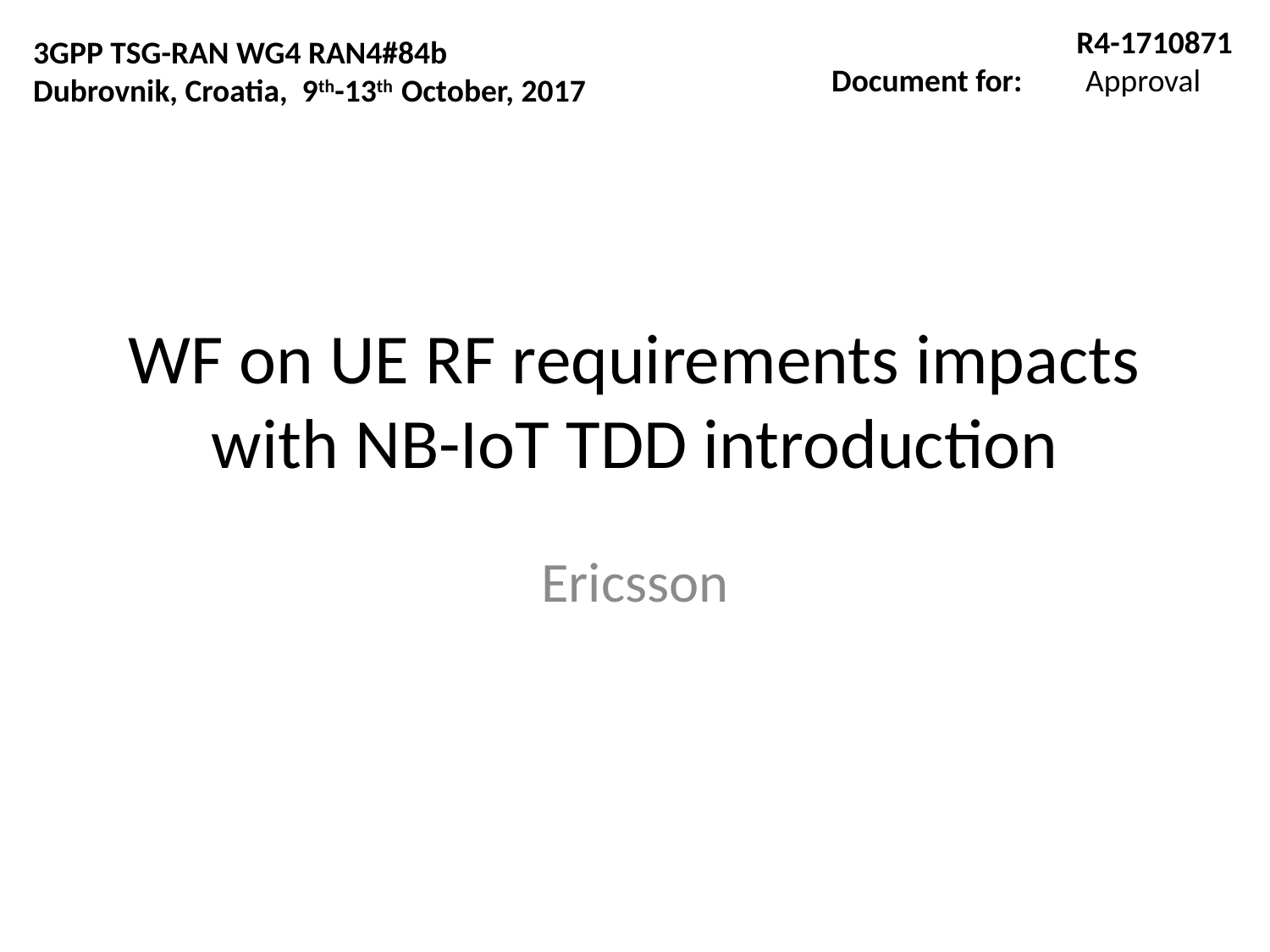

R4-1710871
Document for:	Approval
3GPP TSG-RAN WG4 RAN4#84b
Dubrovnik, Croatia,  9th-13th  October, 2017
# WF on UE RF requirements impacts with NB-IoT TDD introduction
Ericsson